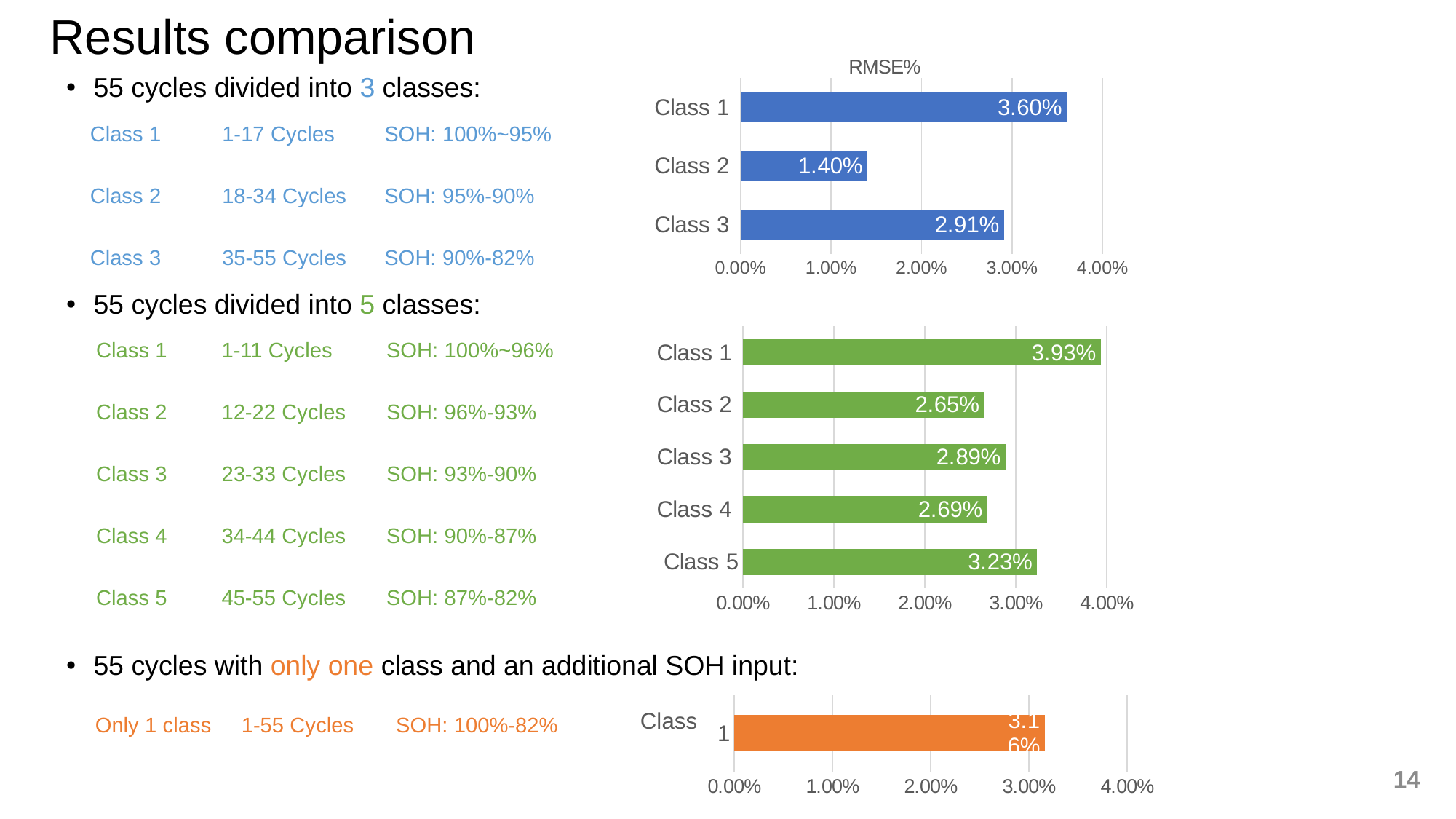

Results comparison

### Chart: RMSE%

| Category |  |
|---|---|
| Class 3  | 0.029109 |
| Class 2  | 0.014019 |
| Class 1  | 0.036041 |

### Chart

| Category |
|---|
55 cycles divided into 3 classes:
| Class 1 | 1-17 Cycles | SOH: 100%~95% |
| --- | --- | --- |
| Class 2 | 18-34 Cycles | SOH: 95%-90% |
| Class 3 | 35-55 Cycles | SOH: 90%-82% |
55 cycles divided into 5 classes:

### Chart

| Category |  |
|---|---|
| Class 5 | 0.032335 |
| Class 4  | 0.02686 |
| Class 3  | 0.028854 |
| Class 2  | 0.026505 |
| Class 1  | 0.039326 |
| Class 1 | 1-11 Cycles | SOH: 100%~96% |
| --- | --- | --- |
| Class 2 | 12-22 Cycles | SOH: 96%-93% |
| Class 3 | 23-33 Cycles | SOH: 93%-90% |
| Class 4 | 34-44 Cycles | SOH: 90%-87% |
| Class 5 | 45-55 Cycles | SOH: 87%-82% |
55 cycles with only one class and an additional SOH input:

### Chart

| Category |  |
|---|---|

### Chart

| Category |
|---|
Class
| Only 1 class | 1-55 Cycles | SOH: 100%-82% |
| --- | --- | --- |
14